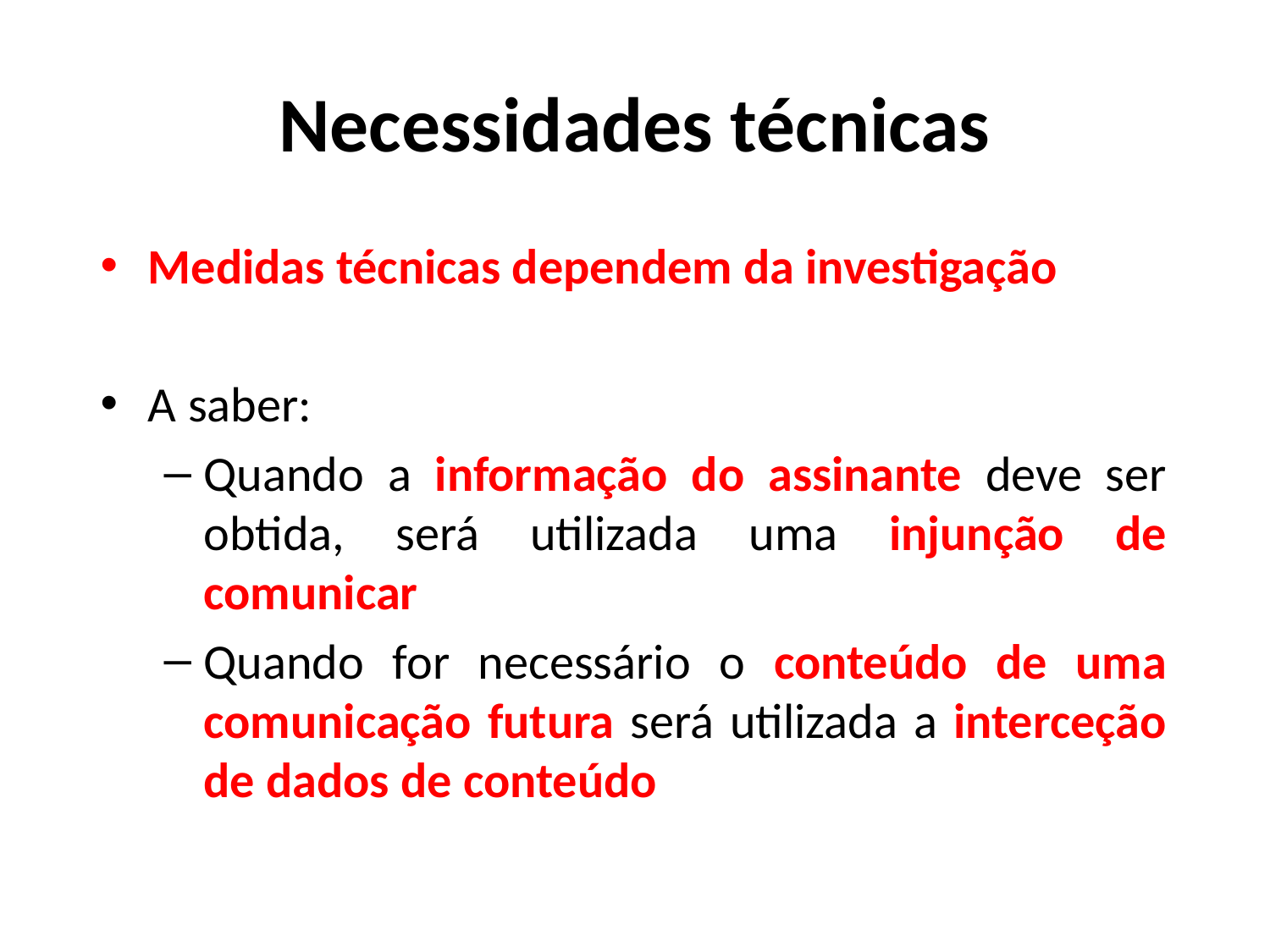

# Necessidades técnicas
Medidas técnicas dependem da investigação

A saber:
Quando a informação do assinante deve ser obtida, será utilizada uma injunção de comunicar
Quando for necessário o conteúdo de uma comunicação futura será utilizada a interceção de dados de conteúdo